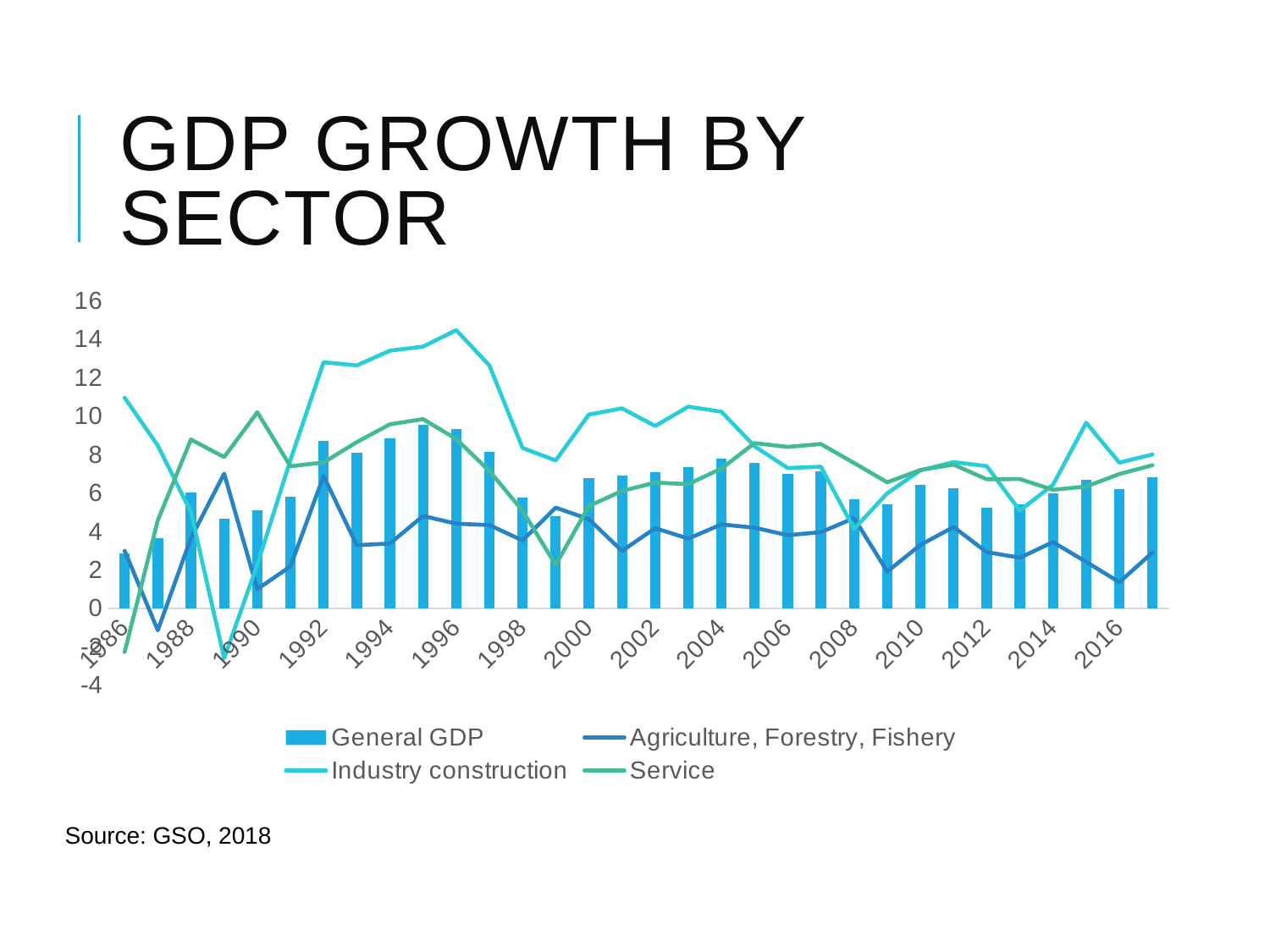

# GDP growth by sector

### Chart

| Category | General GDP  | Agriculture, Forestry, Fishery | Industry construction | Service |
|---|---|---|---|---|
| 1986 | 2.8377411091018687 | 2.986533449174631 | 10.941051674496135 | -2.2701872031293657 |
| 1987 | 3.6313181730760427 | -1.1415163977644205 | 8.461958748804808 | 4.574369237366879 |
| 1988 | 6.0148116725878005 | 3.648097282594202 | 4.9965367420187645 | 8.773608548060055 |
| 1989 | 4.677392464154718 | 7.003370468520853 | -2.5907823323038173 | 7.860673592493297 |
| 1990 | 5.094329104649959 | 0.9954555291062541 | 2.2656610743420043 | 10.188943045225935 |
| 1991 | 5.808983996120272 | 2.176035045115825 | 7.711989404292466 | 7.384040603411815 |
| 1992 | 8.699886847042984 | 6.878393177528719 | 12.788195511835228 | 7.581973939015985 |
| 1993 | 8.078032968336165 | 3.278902962785323 | 12.624197824524888 | 8.637154101961741 |
| 1994 | 8.833659467334783 | 3.366896755535854 | 13.389360672328069 | 9.562457874634914 |
| 1995 | 9.54047968454188 | 4.801094592386865 | 13.601086534730305 | 9.832619895932124 |
| 1996 | 9.340021578282634 | 4.399929850542684 | 14.45943637916311 | 8.800672127704264 |
| 1997 | 8.151688467168304 | 4.32648337906191 | 12.620866658708369 | 7.137494637494638 |
| 1998 | 5.764840182648402 | 3.5262545844887736 | 8.3339958131277 | 5.076330146653986 |
| 1999 | 4.77358583133003 | 5.2345073099920505 | 7.6843109436915995 | 2.2521578415867998 |
| 2000 | 6.787319722794531 | 4.634206420888414 | 10.069621906481766 | 5.316314171247554 |
| 2001 | 6.894901083802883 | 2.98350518699876 | 10.393858409088564 | 6.099826603913797 |
| 2002 | 7.0801784401866446 | 4.166539668993264 | 9.476940908156207 | 6.536258348550417 |
| 2003 | 7.340852426360028 | 3.6209620786516856 | 10.47940234791889 | 6.453784143382641 |
| 2004 | 7.789925113459948 | 4.362743021729002 | 10.218007867139622 | 7.264586519233031 |
| 2005 | 7.549999999999997 | 4.189999999999998 | 8.420000000000002 | 8.590000000000003 |
| 2006 | 6.980000000000004 | 3.799999999999997 | 7.290000000000006 | 8.39 |
| 2007 | 7.1299999999999955 | 3.9599999999999937 | 7.359999999999999 | 8.540000000000006 |
| 2008 | 5.659999999999997 | 4.689999999999998 | 4.1299999999999955 | 7.549999999999997 |
| 2009 | 5.400000000000006 | 1.9099999999999966 | 5.980000000000004 | 6.549999999999997 |
| 2010 | 6.420000000000002 | 3.2900000000000063 | 7.170000000000002 | 7.189999999999998 |
| 2011 | 6.239999999999995 | 4.230000000000004 | 7.599999999999994 | 7.469999999999999 |
| 2012 | 5.25 | 2.9200000000000017 | 7.390000000000001 | 6.709999999999994 |
| 2013 | 5.420000000000002 | 2.6299999999999955 | 5.079999999999998 | 6.719999999999999 |
| 2014 | 5.980000000000004 | 3.4399999999999977 | 6.420000000000002 | 6.159999999999997 |
| 2015 | 6.680000000000007 | 2.4099999999999966 | 9.64 | 6.329999999999998 |
| 2016 | 6.21 | 1.36 | 7.57 | 6.98 |
| Est 2017 | 6.81 | 2.9 | 8.0 | 7.44 |
Source: GSO, 2018